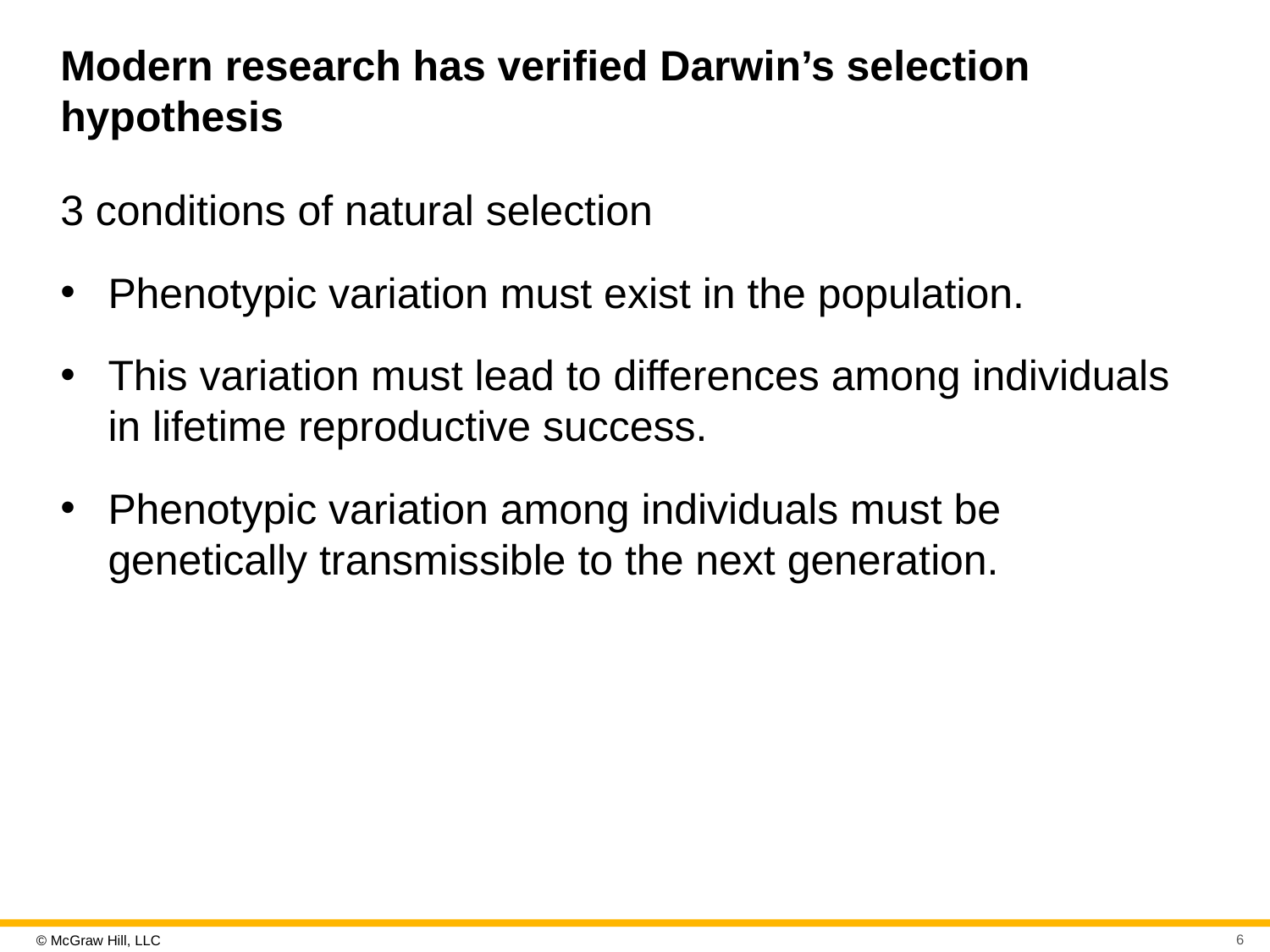

# Modern research has verified Darwin’s selection hypothesis
3 conditions of natural selection
Phenotypic variation must exist in the population.
This variation must lead to differences among individuals in lifetime reproductive success.
Phenotypic variation among individuals must be genetically transmissible to the next generation.
6